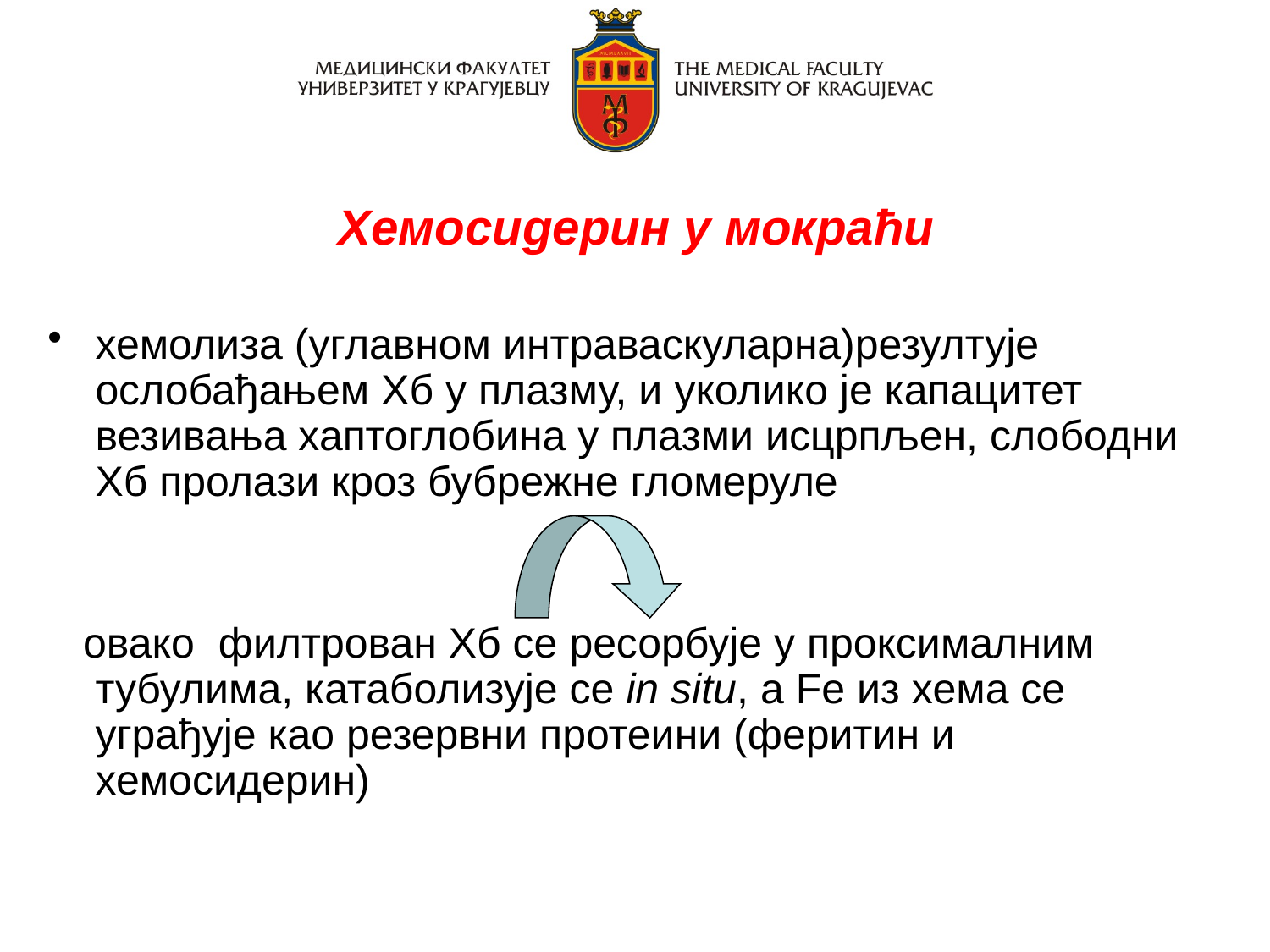

Хемосидерин у мокраћи
хемолиза (углавном интраваскуларна)резултује ослобађањем Хб у плазму, и уколико је капацитет везивања хаптоглобина у плазми исцрпљен, слободни Хб пролази кроз бубрежне гломеруле

   овако  филтрован Хб се ресорбује у проксималним тубулима, катаболизује се in situ, а Fe из хема се уграђује као резервни протеини (феритин и хемосидерин)